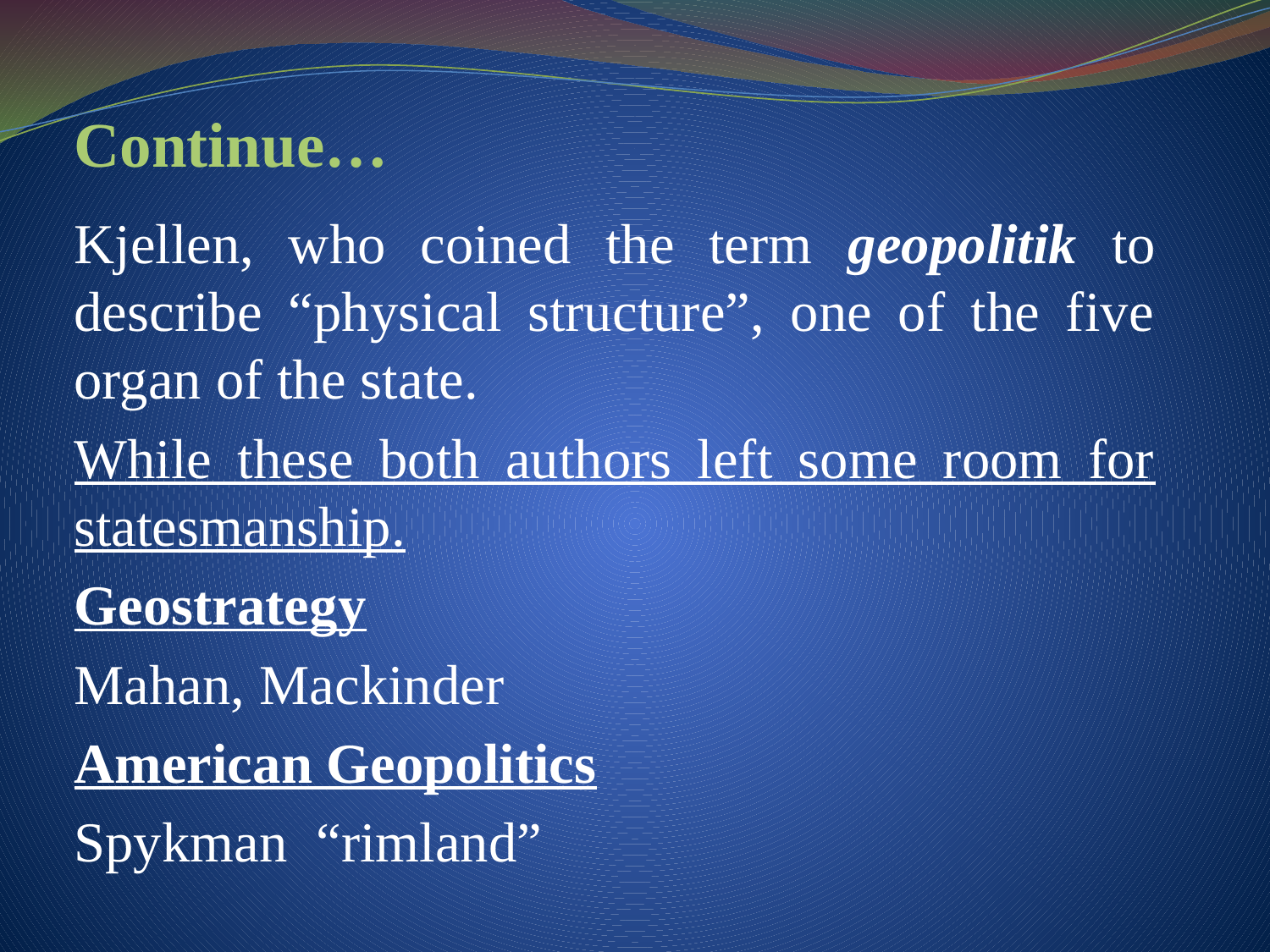

# Continue…
Kjellen, who coined the term geopolitik to describe “physical structure”, one of the five organ of the state.
While these both authors left some room for statesmanship.
Geostrategy
Mahan, Mackinder
American Geopolitics
Spykman  “rimland”